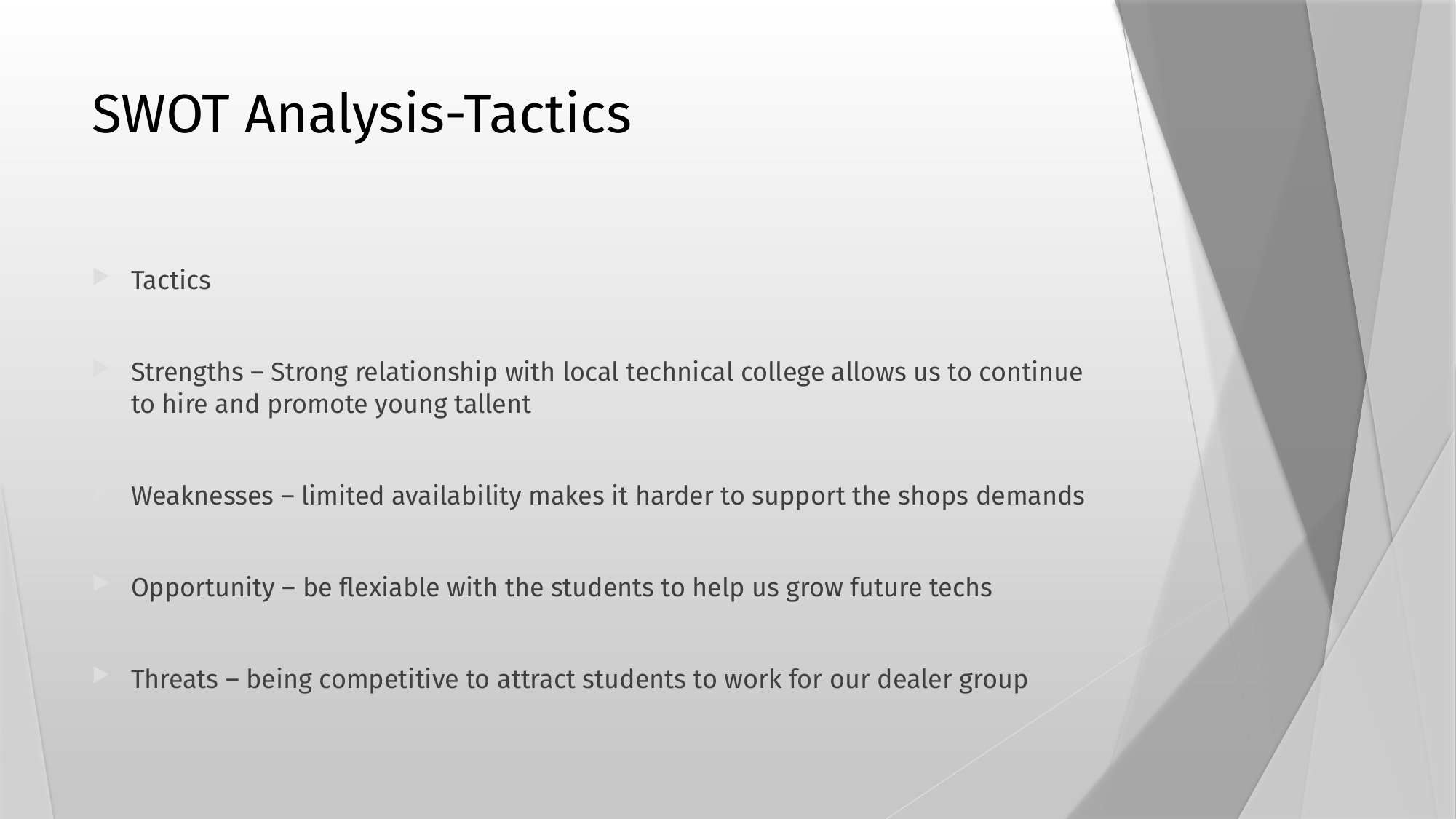

# SWOT Analysis-Tactics
Tactics

Strengths – Strong relationship with local technical college allows us to continue to hire and promote young tallent

Weaknesses – limited availability makes it harder to support the shops demands

Opportunity – be flexiable with the students to help us grow future techs

Threats – being competitive to attract students to work for our dealer group